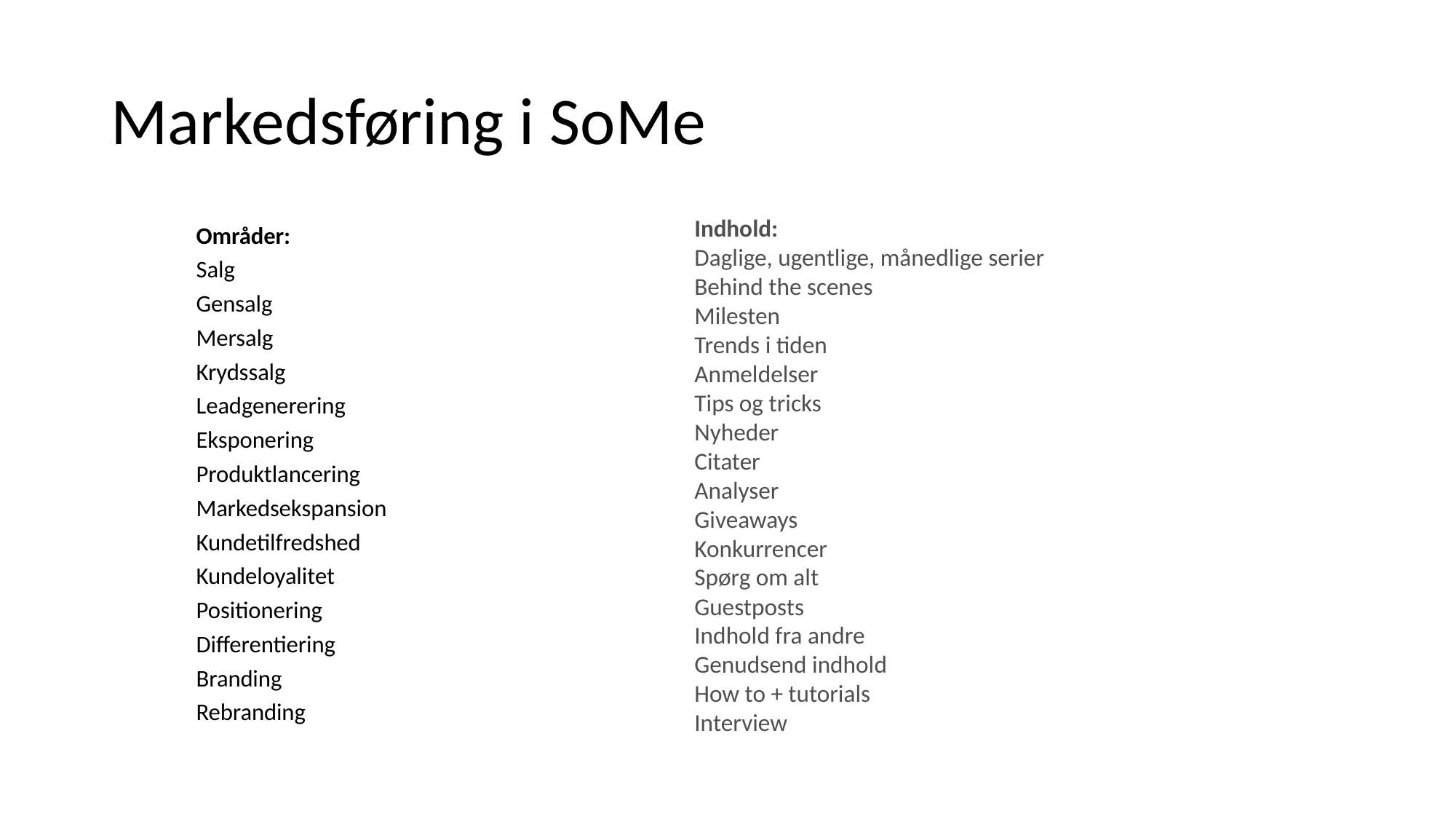

# Markedsføring i SoMe
Indhold:
Daglige, ugentlige, månedlige serier
Behind the scenes
Milesten
Trends i tiden
Anmeldelser
Tips og tricks
Nyheder
Citater
Analyser
Giveaways
Konkurrencer
Spørg om alt
Guestposts
Indhold fra andre
Genudsend indhold
How to + tutorials
Interview
Områder:
Salg
Gensalg
Mersalg
Krydssalg
Leadgenerering
Eksponering
Produktlancering
Markedsekspansion
Kundetilfredshed
Kundeloyalitet
Positionering
Differentiering
Branding
Rebranding